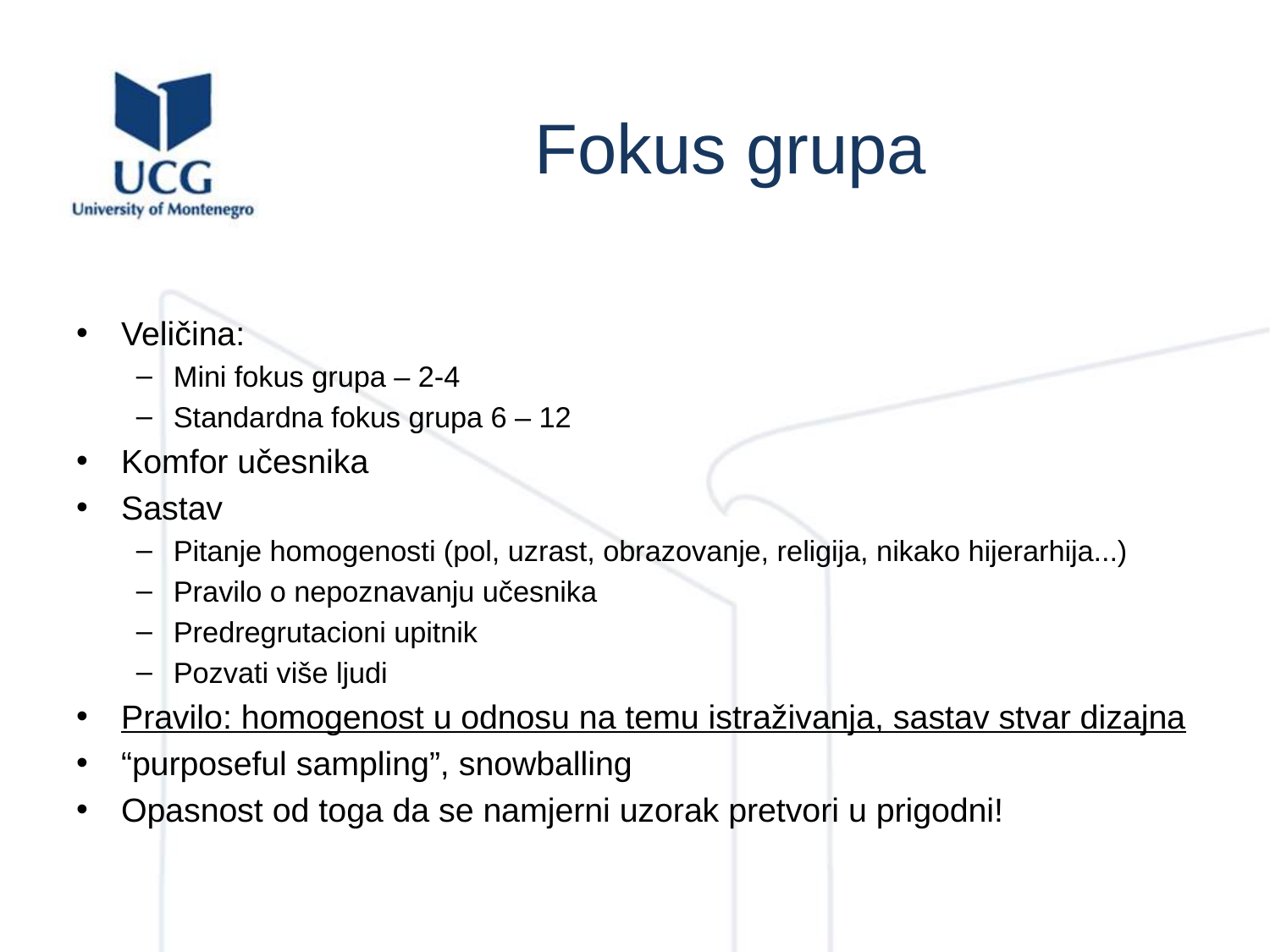

# Fokus grupa
Veličina:
Mini fokus grupa – 2-4
Standardna fokus grupa 6 – 12
Komfor učesnika
Sastav
Pitanje homogenosti (pol, uzrast, obrazovanje, religija, nikako hijerarhija...)
Pravilo o nepoznavanju učesnika
Predregrutacioni upitnik
Pozvati više ljudi
Pravilo: homogenost u odnosu na temu istraživanja, sastav stvar dizajna
“purposeful sampling”, snowballing
Opasnost od toga da se namjerni uzorak pretvori u prigodni!